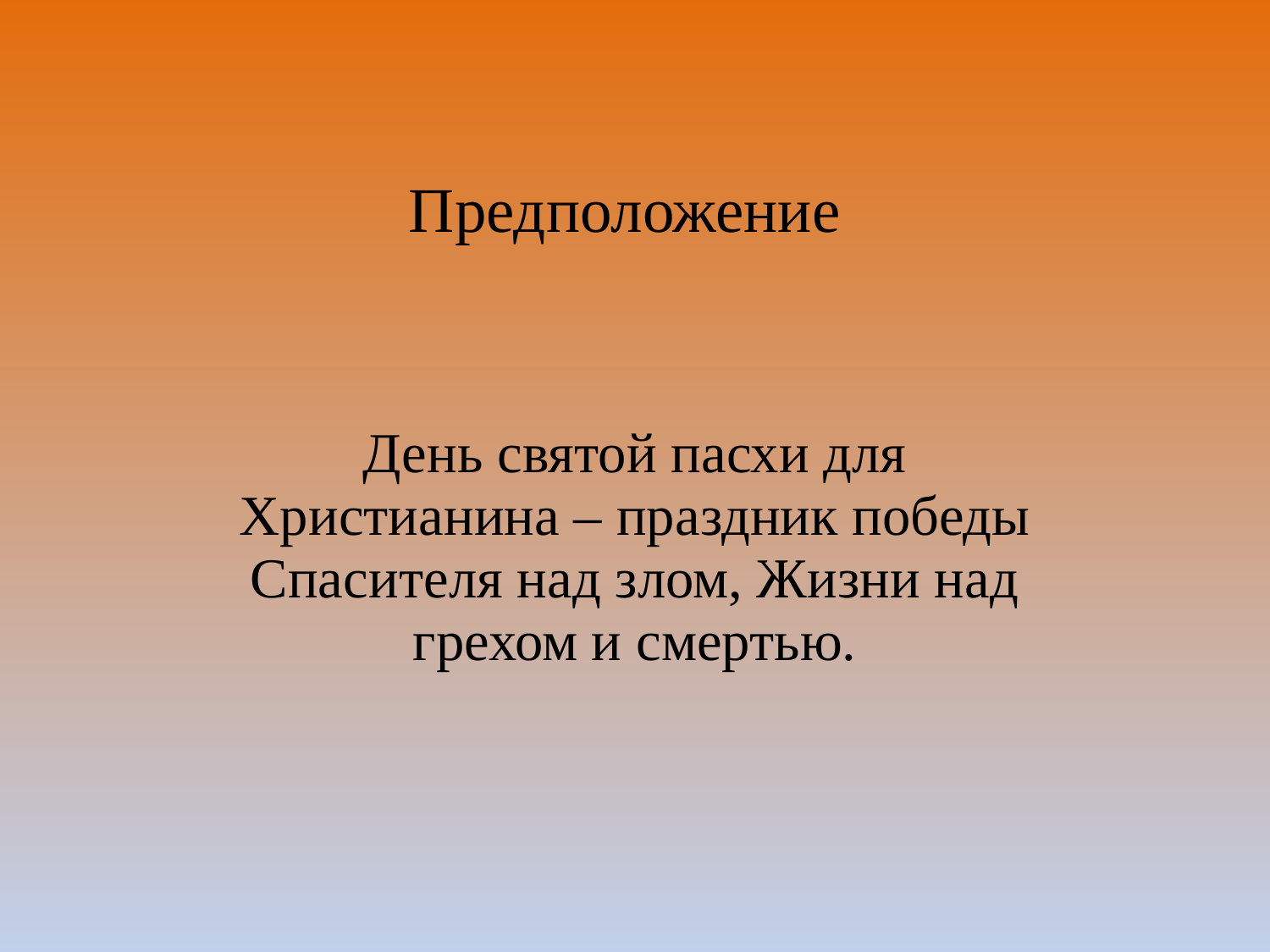

# Предположение
День святой пасхи для Христианина – праздник победы Спасителя над злом, Жизни над грехом и смертью.